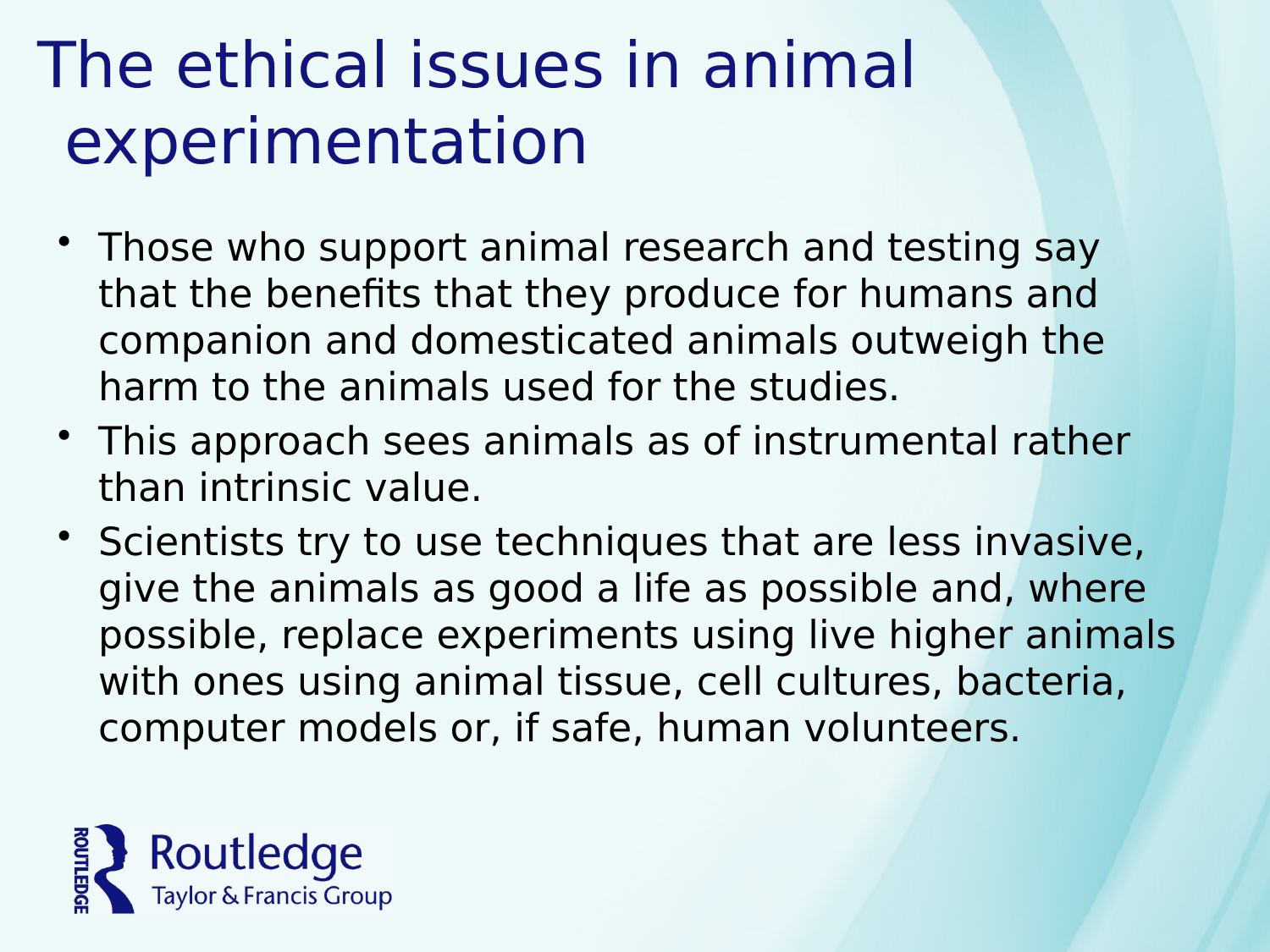

# The ethical issues in animal experimentation
Those who support animal research and testing say that the benefits that they produce for humans and companion and domesticated animals outweigh the harm to the animals used for the studies.
This approach sees animals as of instrumental rather than intrinsic value.
Scientists try to use techniques that are less invasive, give the animals as good a life as possible and, where possible, replace experiments using live higher animals with ones using animal tissue, cell cultures, bacteria, computer models or, if safe, human volunteers.